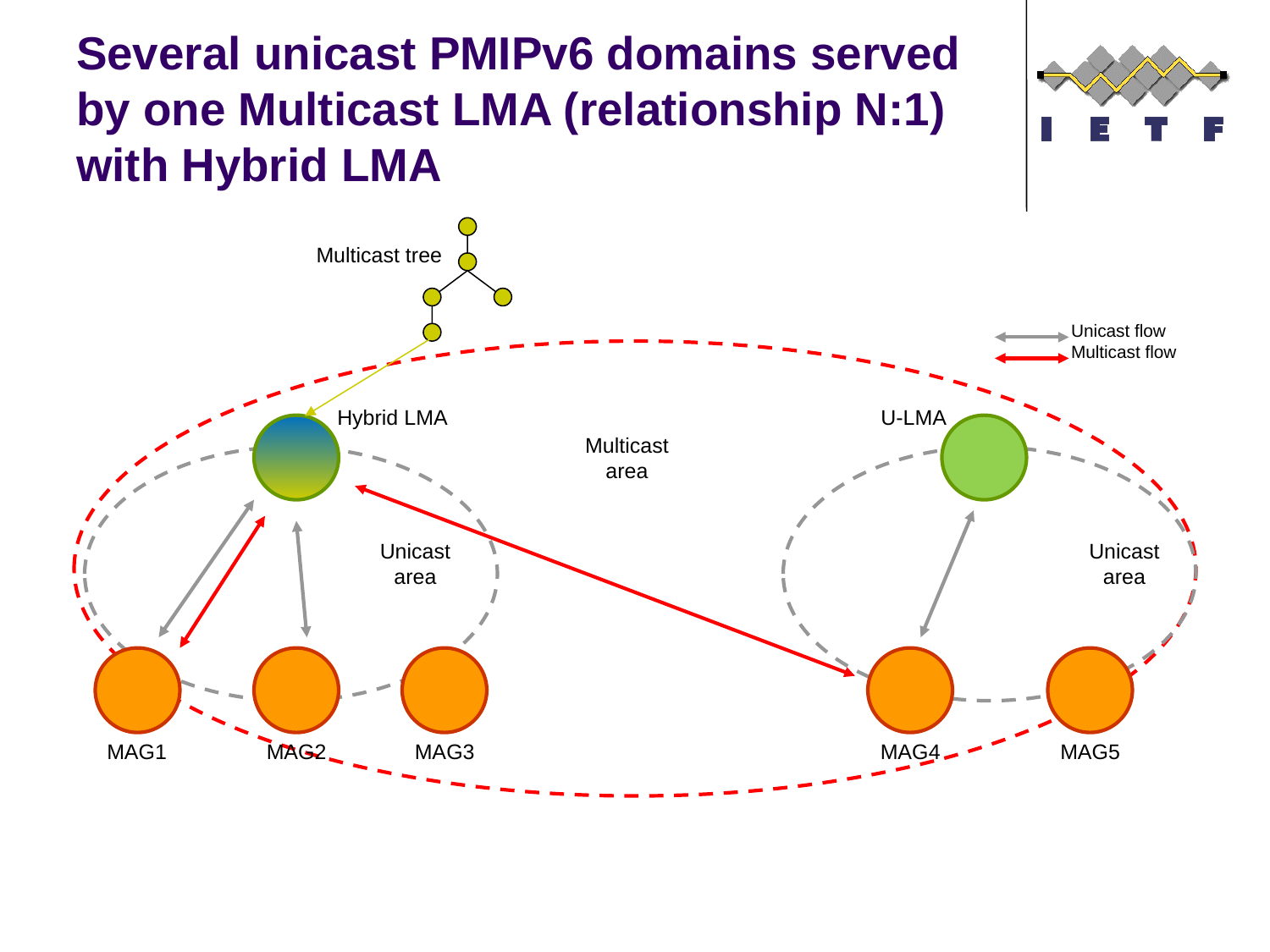

Several unicast PMIPv6 domains served by one Multicast LMA (relationship N:1) with Hybrid LMA

Multicast tree
Unicast flow
Multicast flow

Hybrid LMA
U-LMA

Multicast
area

Unicast
area
Unicast
area

MAG1
MAG2
MAG3
MAG4
MAG5